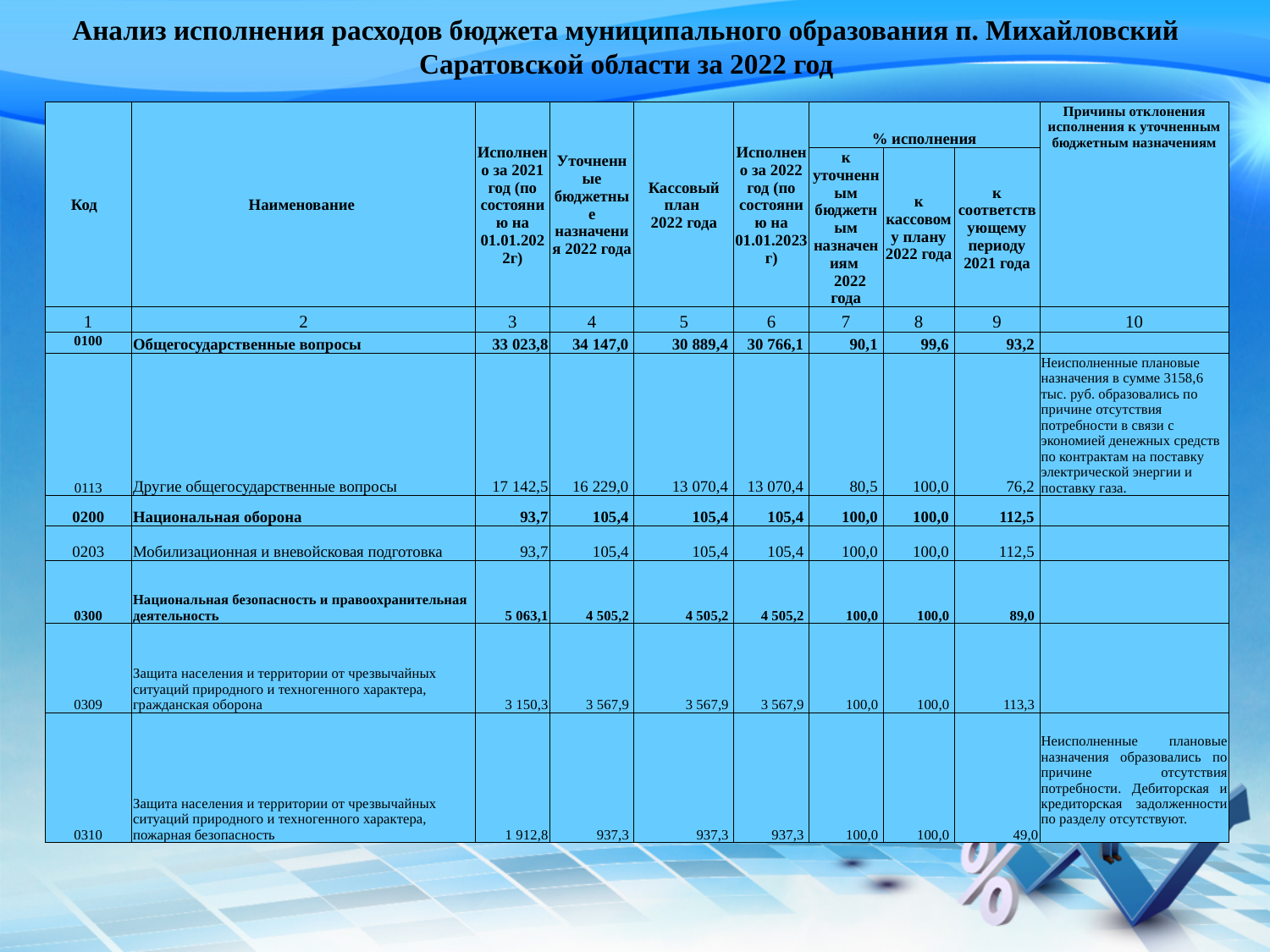

# Анализ исполнения расходов бюджета муниципального образования п. Михайловский Саратовской области за 2022 год
| Код | Наименование | Исполнено за 2021 год (по состоянию на 01.01.2022г) | Уточненные бюджетные назначения 2022 года | Кассовый план 2022 года | Исполнено за 2022 год (по состоянию на 01.01.2023г) | % исполнения |  |  | Причины отклонения исполнения к уточненным бюджетным назначениям |
| --- | --- | --- | --- | --- | --- | --- | --- | --- | --- |
|  |  |  |  |  |  | к уточненным бюджетным назначениям 2022 года | к кассовому плану 2022 года | к соответствующему периоду 2021 года |  |
| 1 | 2 | 3 | 4 | 5 | 6 | 7 | 8 | 9 | 10 |
| 0100 | Общегосударственные вопросы | 33 023,8 | 34 147,0 | 30 889,4 | 30 766,1 | 90,1 | 99,6 | 93,2 |  |
| 0113 | Другие общегосударственные вопросы | 17 142,5 | 16 229,0 | 13 070,4 | 13 070,4 | 80,5 | 100,0 | 76,2 | Неисполненные плановые назначения в сумме 3158,6 тыс. руб. образовались по причине отсутствия потребности в связи с экономией денежных средств по контрактам на поставку электрической энергии и поставку газа. |
| 0200 | Национальная оборона | 93,7 | 105,4 | 105,4 | 105,4 | 100,0 | 100,0 | 112,5 |  |
| 0203 | Мобилизационная и вневойсковая подготовка | 93,7 | 105,4 | 105,4 | 105,4 | 100,0 | 100,0 | 112,5 |  |
| 0300 | Национальная безопасность и правоохранительная деятельность | 5 063,1 | 4 505,2 | 4 505,2 | 4 505,2 | 100,0 | 100,0 | 89,0 |  |
| 0309 | Защита населения и территории от чрезвычайных ситуаций природного и техногенного характера, гражданская оборона | 3 150,3 | 3 567,9 | 3 567,9 | 3 567,9 | 100,0 | 100,0 | 113,3 |  |
| 0310 | Защита населения и территории от чрезвычайных ситуаций природного и техногенного характера, пожарная безопасность | 1 912,8 | 937,3 | 937,3 | 937,3 | 100,0 | 100,0 | 49,0 | Неисполненные плановые назначения образовались по причине отсутствия потребности. Дебиторская и кредиторская задолженности по разделу отсутствуют. |